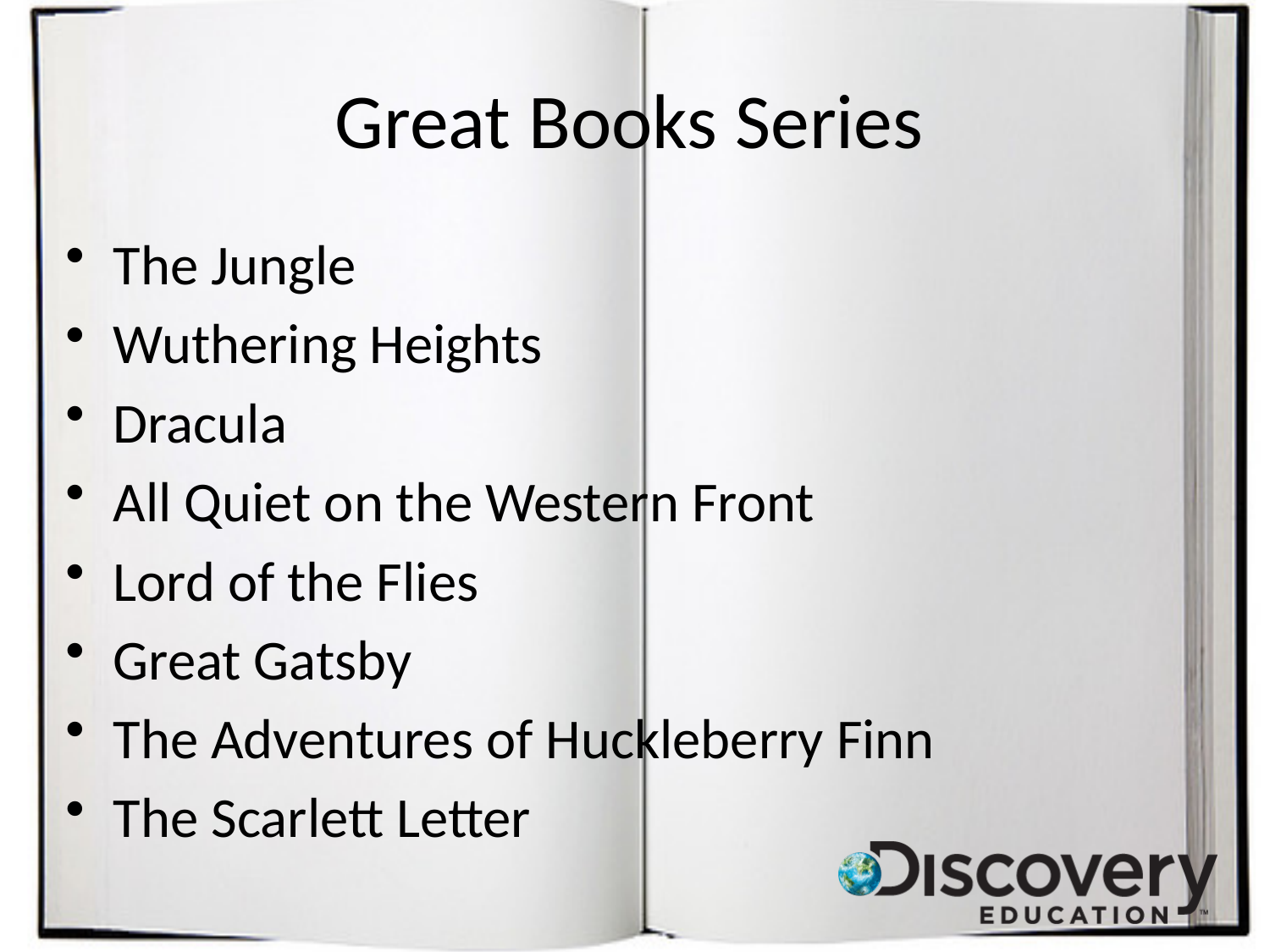

# Great Books Series
The Jungle
Wuthering Heights
Dracula
All Quiet on the Western Front
Lord of the Flies
Great Gatsby
The Adventures of Huckleberry Finn
The Scarlett Letter